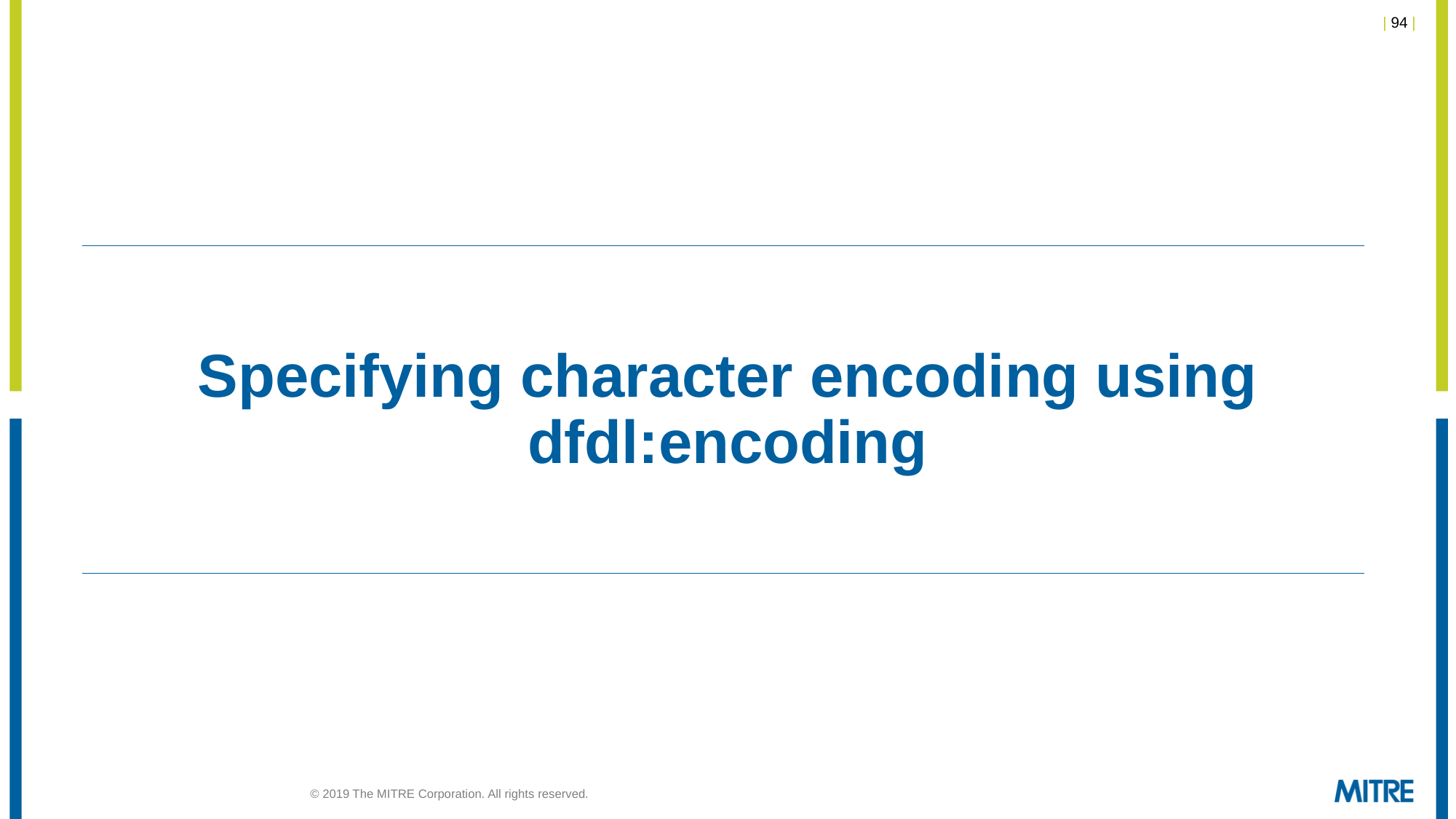

# Specifying character encoding using dfdl:encoding
© 2019 The MITRE Corporation. All rights reserved.